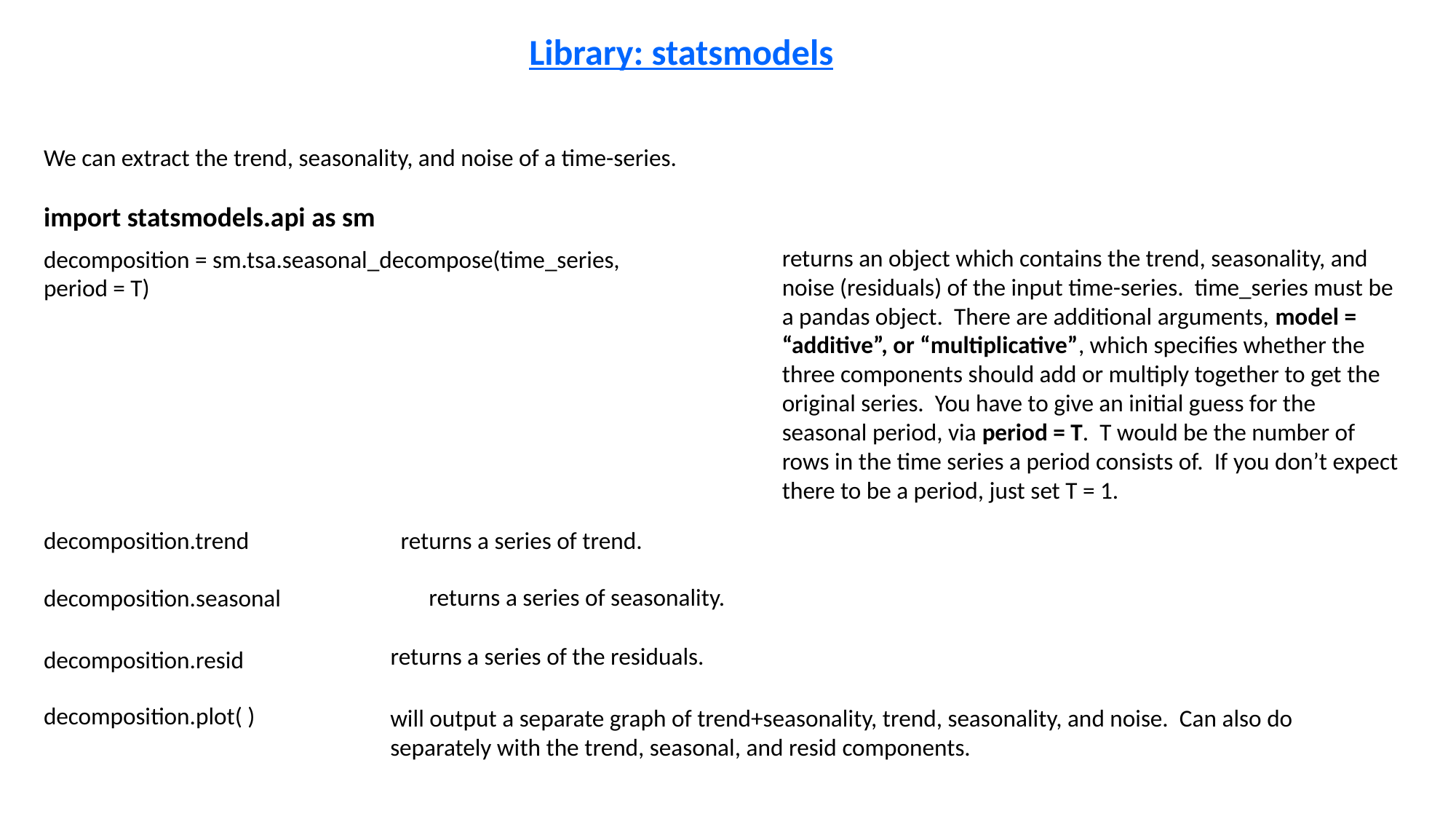

Library: statsmodels
We can extract the trend, seasonality, and noise of a time-series.
import statsmodels.api as sm
returns an object which contains the trend, seasonality, and noise (residuals) of the input time-series.  time_series must be a pandas object.  There are additional arguments, model = “additive”, or “multiplicative”, which specifies whether the three components should add or multiply together to get the original series.  You have to give an initial guess for the seasonal period, via period = T.  T would be the number of rows in the time series a period consists of.  If you don’t expect there to be a period, just set T = 1.
decomposition = sm.tsa.seasonal_decompose(time_series, period = T)
decomposition.trend
returns a series of trend.
returns a series of seasonality.
decomposition.seasonal
returns a series of the residuals.
decomposition.resid
decomposition.plot( )
will output a separate graph of trend+seasonality, trend, seasonality, and noise.  Can also do separately with the trend, seasonal, and resid components.